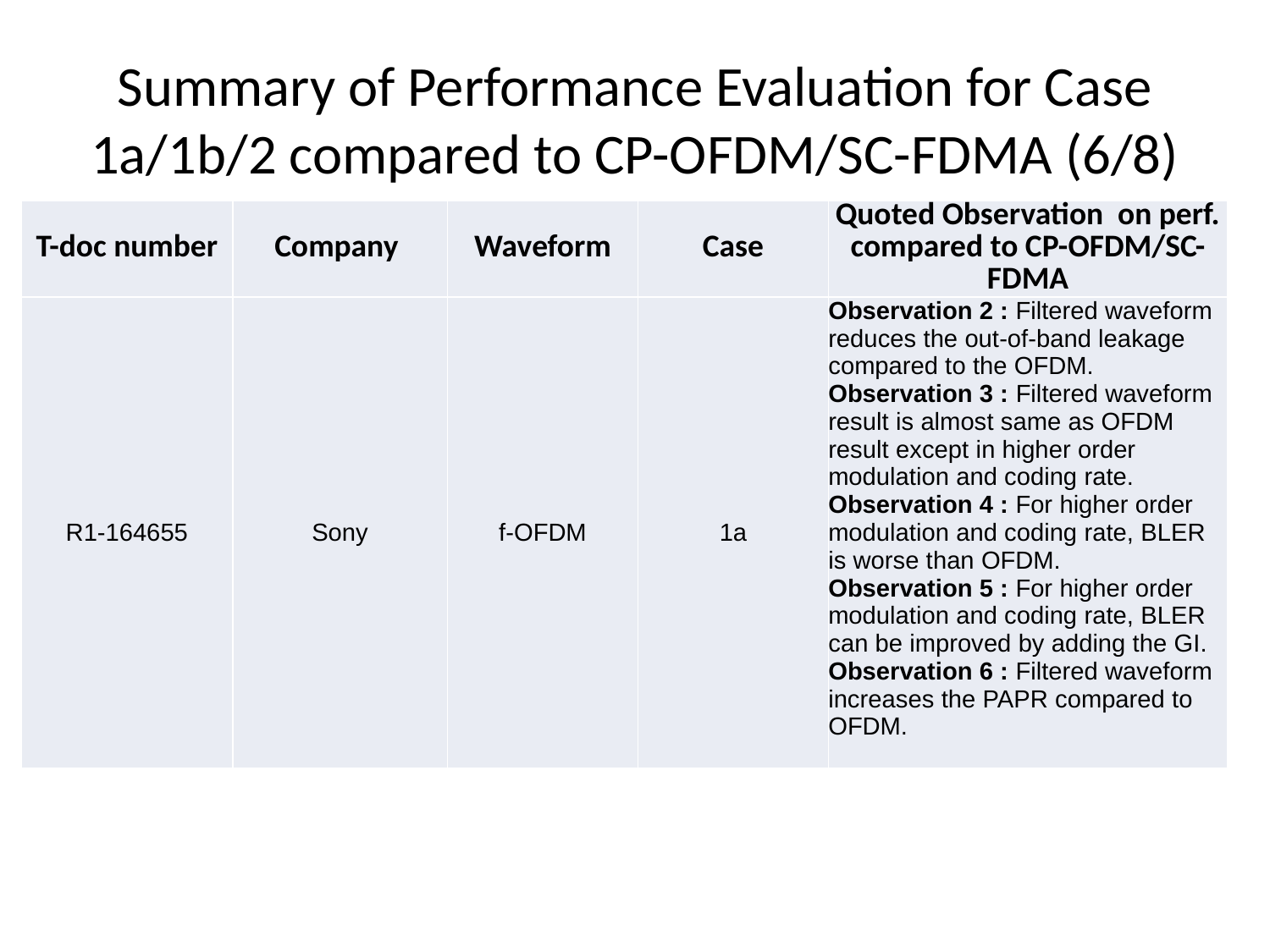

# Summary of Performance Evaluation for Case 1a/1b/2 compared to CP-OFDM/SC-FDMA (6/8)
| T-doc number | Company | Waveform | Case | Quoted Observation on perf. compared to CP-OFDM/SC-FDMA |
| --- | --- | --- | --- | --- |
| R1-164655 | Sony | f-OFDM | 1a | Observation 2 : Filtered waveform reduces the out-of-band leakage compared to the OFDM. Observation 3 : Filtered waveform result is almost same as OFDM result except in higher order modulation and coding rate. Observation 4 : For higher order modulation and coding rate, BLER is worse than OFDM. Observation 5 : For higher order modulation and coding rate, BLER can be improved by adding the GI. Observation 6 : Filtered waveform increases the PAPR compared to OFDM. |